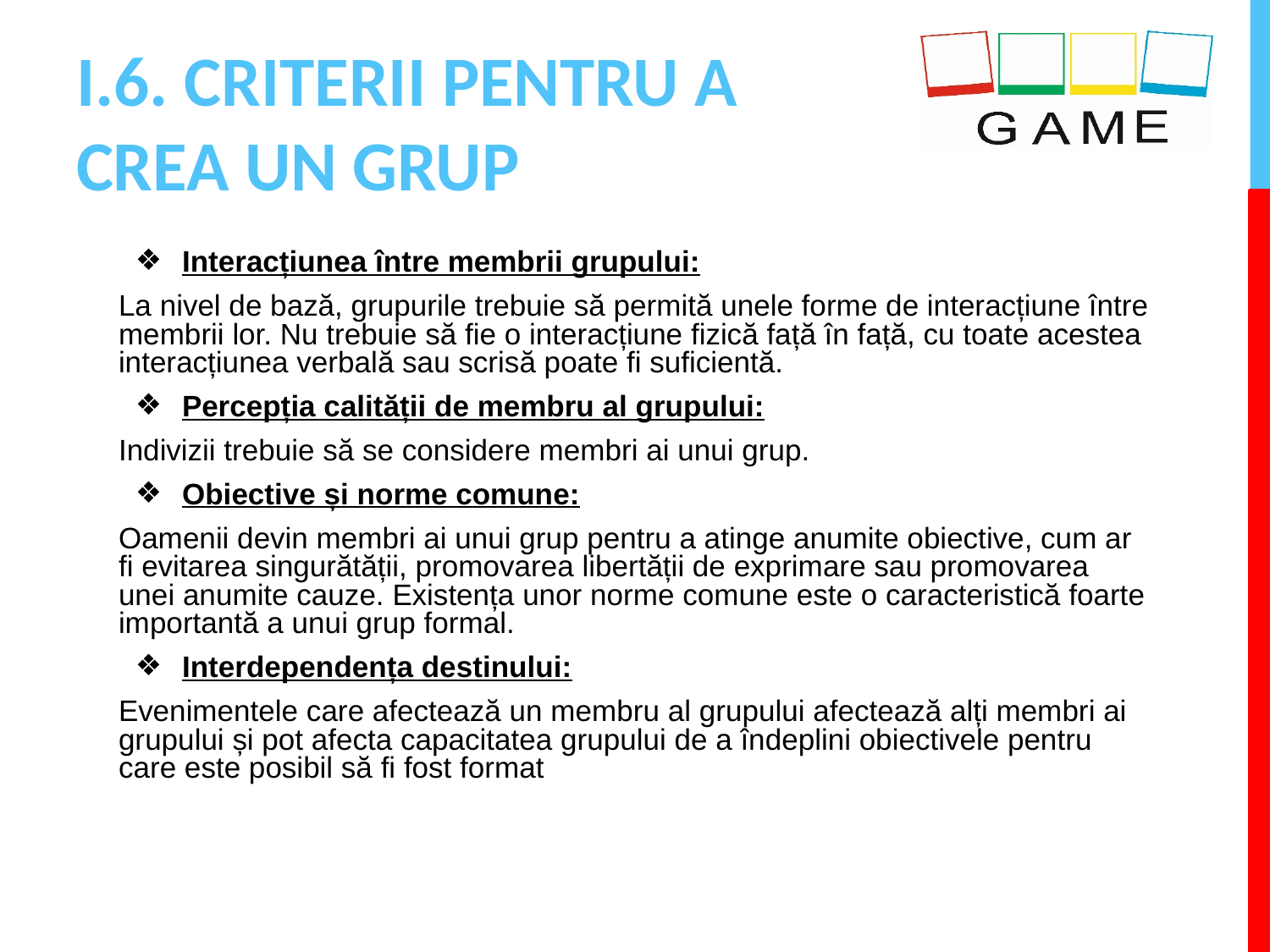

# I.6. CRITERII PENTRU A CREA UN GRUP
Interacțiunea între membrii grupului:
La nivel de bază, grupurile trebuie să permită unele forme de interacțiune între membrii lor. Nu trebuie să fie o interacțiune fizică față în față, cu toate acestea interacțiunea verbală sau scrisă poate fi suficientă.
Percepția calității de membru al grupului:
Indivizii trebuie să se considere membri ai unui grup.
Obiective și norme comune:
Oamenii devin membri ai unui grup pentru a atinge anumite obiective, cum ar fi evitarea singurătății, promovarea libertății de exprimare sau promovarea unei anumite cauze. Existența unor norme comune este o caracteristică foarte importantă a unui grup formal.
Interdependența destinului:
Evenimentele care afectează un membru al grupului afectează alți membri ai grupului și pot afecta capacitatea grupului de a îndeplini obiectivele pentru care este posibil să fi fost format